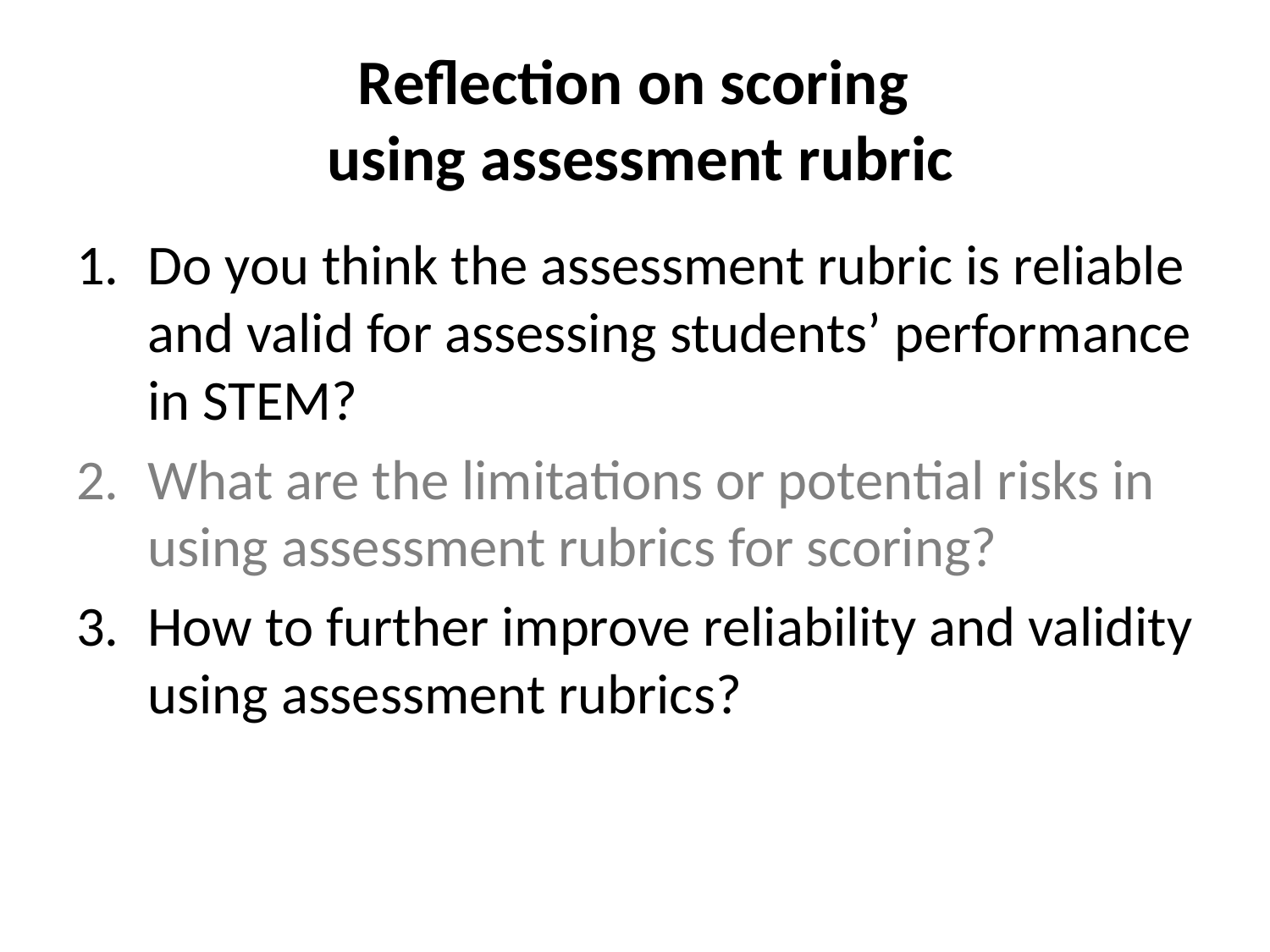

# Reflection on scoring using assessment rubric
Do you think the assessment rubric is reliable and valid for assessing students’ performance in STEM?
What are the limitations or potential risks in using assessment rubrics for scoring?
How to further improve reliability and validity using assessment rubrics?